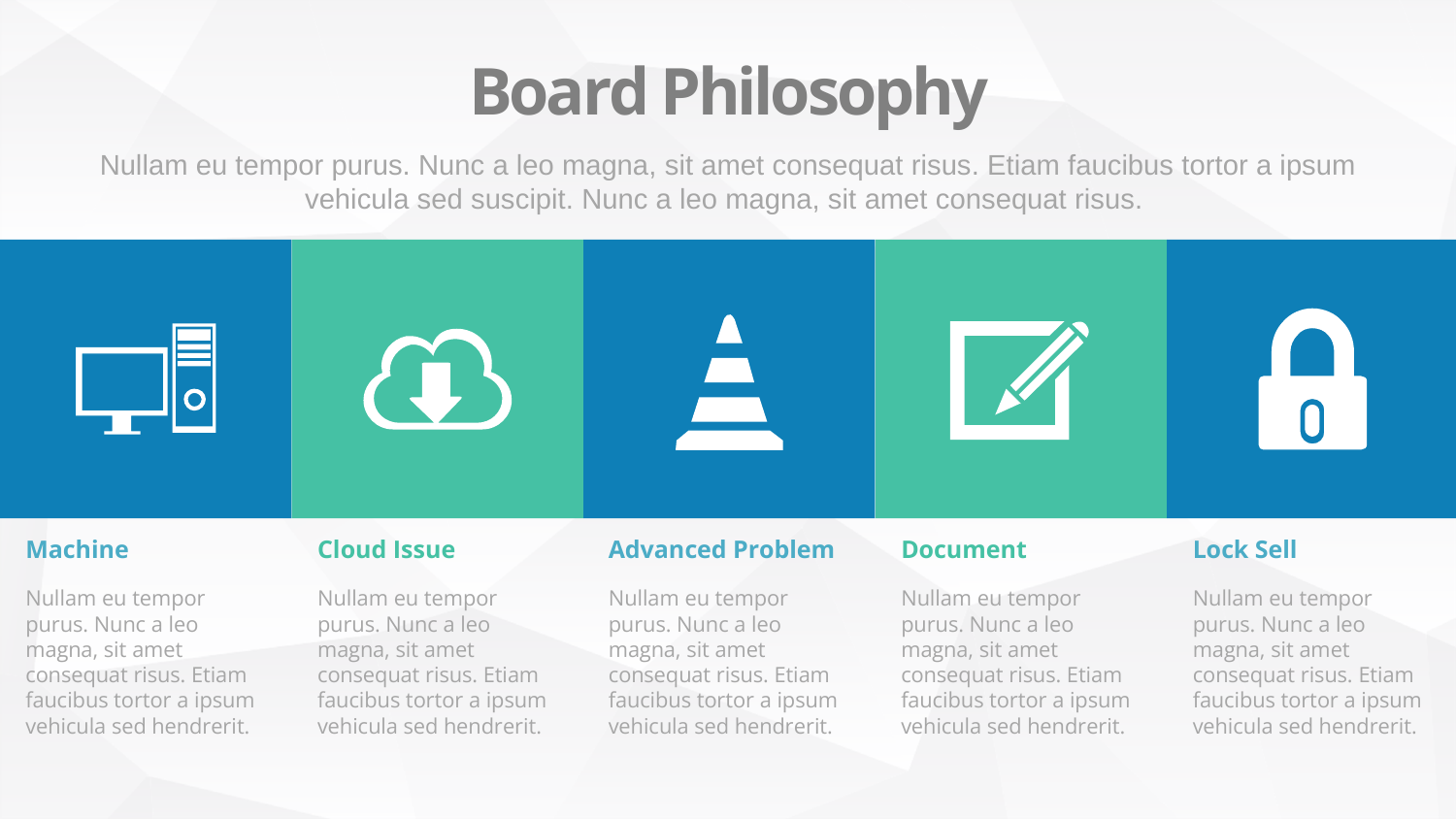

Board Philosophy
Nullam eu tempor purus. Nunc a leo magna, sit amet consequat risus. Etiam faucibus tortor a ipsum vehicula sed suscipit. Nunc a leo magna, sit amet consequat risus.

Machine

Nullam eu tempor purus. Nunc a leo magna, sit amet consequat risus. Etiam faucibus tortor a ipsum vehicula sed hendrerit.
Cloud Issue

Nullam eu tempor purus. Nunc a leo magna, sit amet consequat risus. Etiam faucibus tortor a ipsum vehicula sed hendrerit.
Advanced Problem

Nullam eu tempor purus. Nunc a leo magna, sit amet consequat risus. Etiam faucibus tortor a ipsum vehicula sed hendrerit.
Document

Nullam eu tempor purus. Nunc a leo magna, sit amet consequat risus. Etiam faucibus tortor a ipsum vehicula sed hendrerit.
Lock Sell

Nullam eu tempor purus. Nunc a leo magna, sit amet consequat risus. Etiam faucibus tortor a ipsum vehicula sed hendrerit.